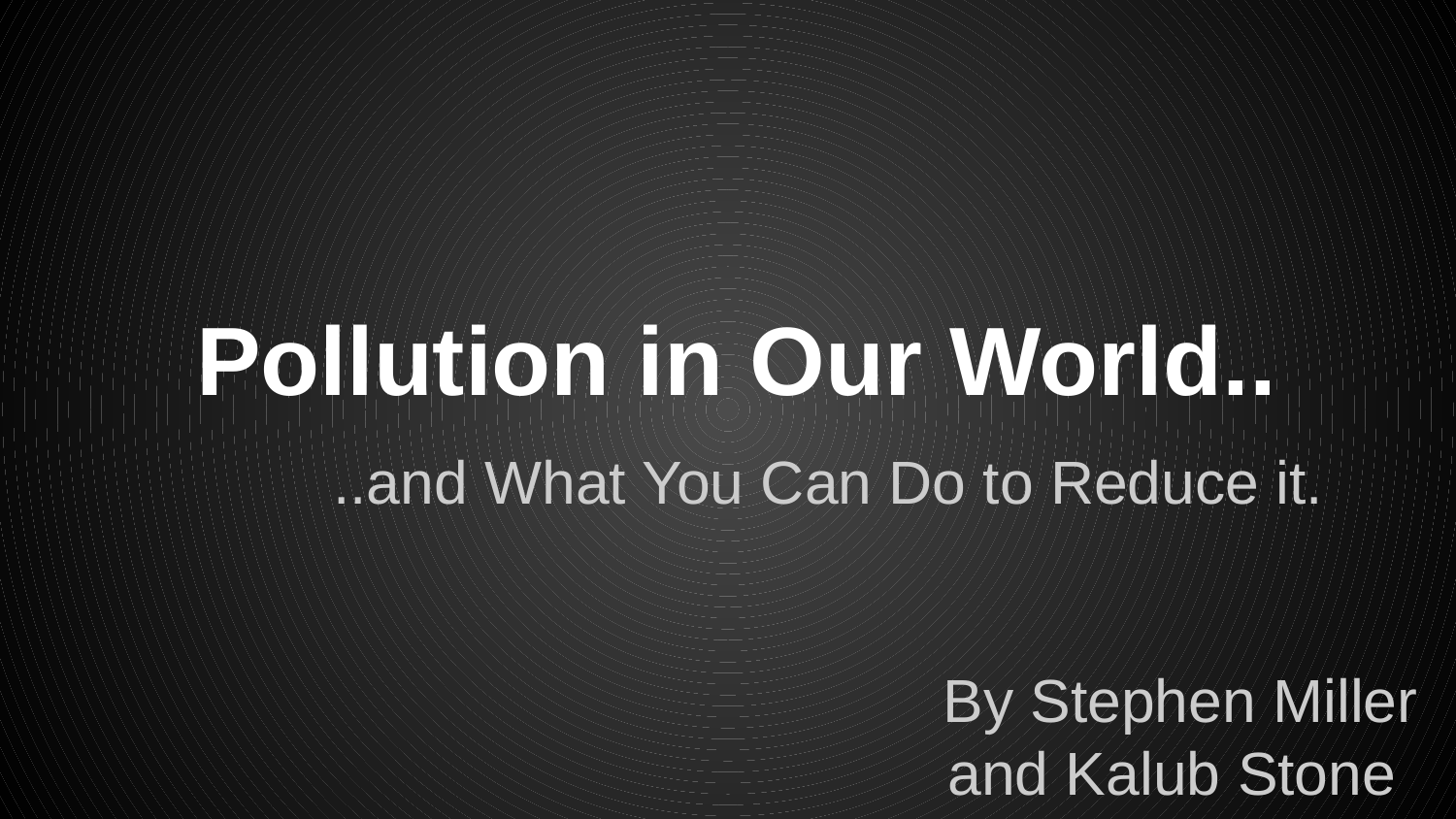

# Pollution in Our World..
..and What You Can Do to Reduce it.

                             By Stephen Miller
                            and Kalub Stone